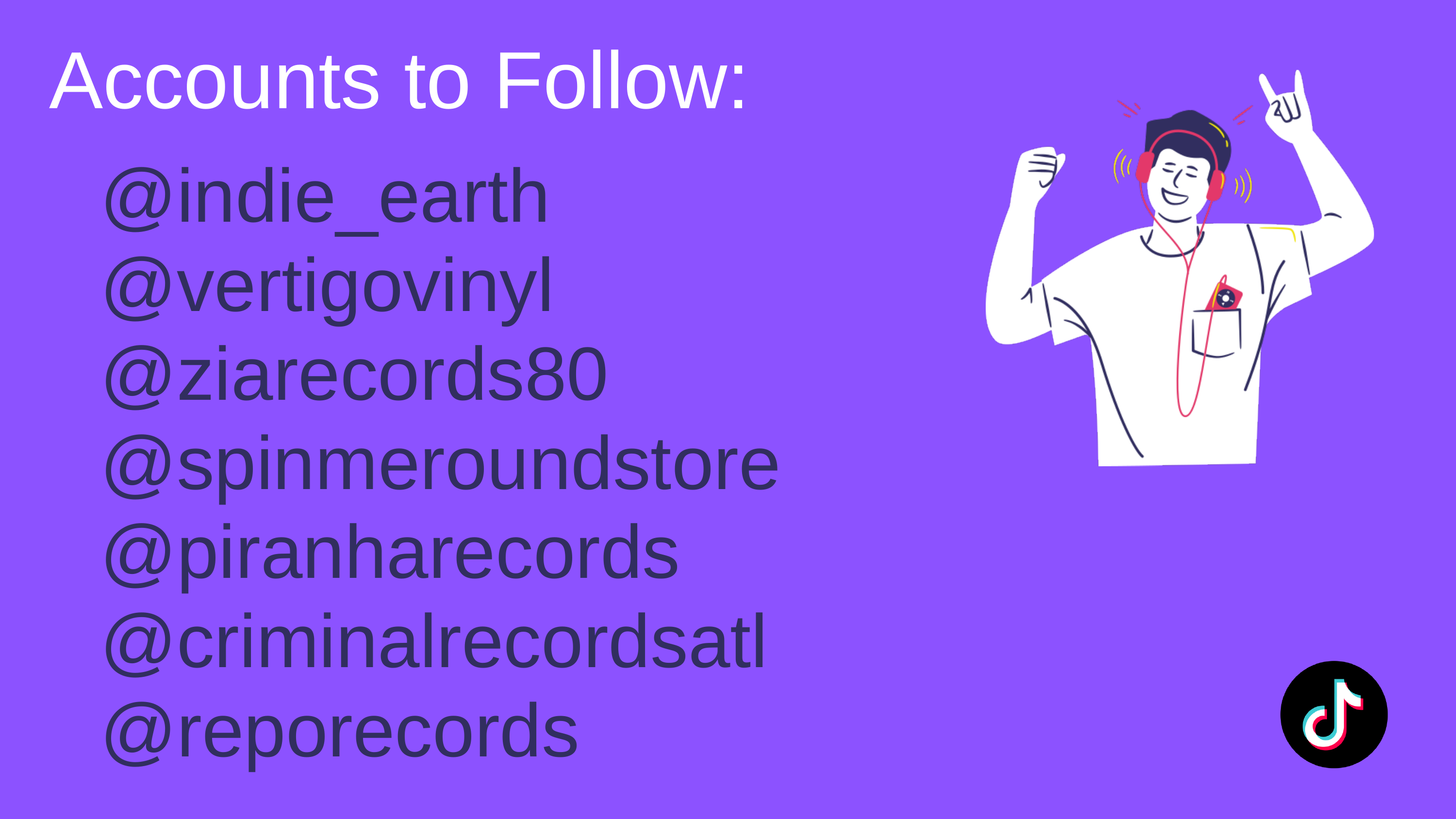

Accounts to Follow:

@indie_earth
@vertigovinyl
@ziarecords80
@spinmeroundstore
@piranharecords
@criminalrecordsatl
@reporecords